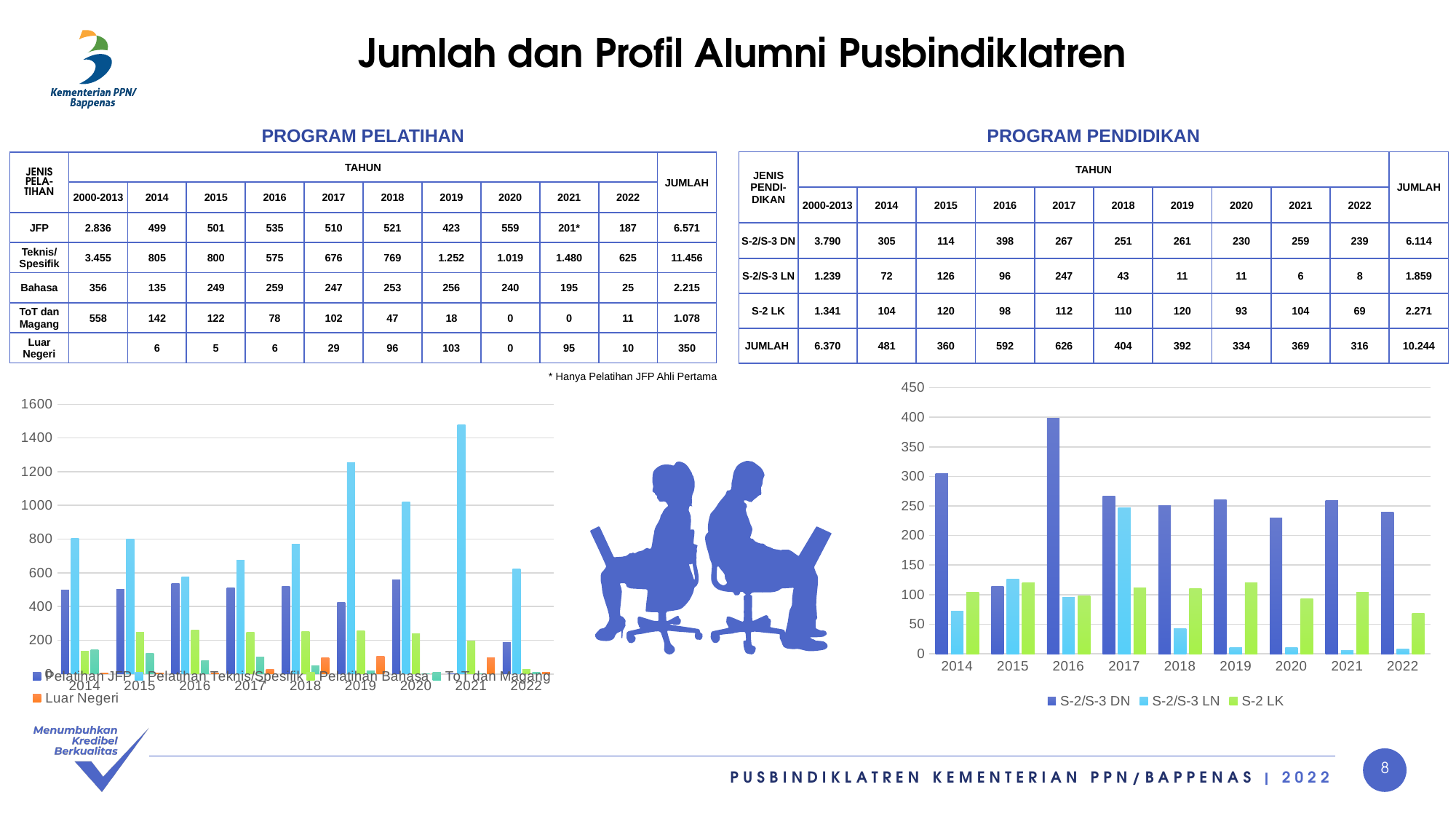

Jumlah dan Profil Alumni Pusbindiklatren
PROGRAM PELATIHAN
PROGRAM PENDIDIKAN
| JENIS PENDI-DIKAN | TAHUN |  |  |  |  |  |  |  |  |  | JUMLAH |
| --- | --- | --- | --- | --- | --- | --- | --- | --- | --- | --- | --- |
|  | 2000-2013 | 2014 | 2015 | 2016 | 2017 | 2018 | 2019 | 2020 | 2021 | 2022 |  |
| S-2/S-3 DN | 3.790 | 305 | 114 | 398 | 267 | 251 | 261 | 230 | 259 | 239 | 6.114 |
| S-2/S-3 LN | 1.239 | 72 | 126 | 96 | 247 | 43 | 11 | 11 | 6 | 8 | 1.859 |
| S-2 LK | 1.341 | 104 | 120 | 98 | 112 | 110 | 120 | 93 | 104 | 69 | 2.271 |
| JUMLAH | 6.370 | 481 | 360 | 592 | 626 | 404 | 392 | 334 | 369 | 316 | 10.244 |
| JENIS PELA-TIHAN | TAHUN |  |  |  |  |  |  |  |  |  | JUMLAH |
| --- | --- | --- | --- | --- | --- | --- | --- | --- | --- | --- | --- |
|  | 2000-2013 | 2014 | 2015 | 2016 | 2017 | 2018 | 2019 | 2020 | 2021 | 2022 |  |
| JFP | 2.836 | 499 | 501 | 535 | 510 | 521 | 423 | 559 | 201\* | 187 | 6.571 |
| Teknis/ Spesifik | 3.455 | 805 | 800 | 575 | 676 | 769 | 1.252 | 1.019 | 1.480 | 625 | 11.456 |
| Bahasa | 356 | 135 | 249 | 259 | 247 | 253 | 256 | 240 | 195 | 25 | 2.215 |
| ToT dan Magang | 558 | 142 | 122 | 78 | 102 | 47 | 18 | 0 | 0 | 11 | 1.078 |
| Luar Negeri |  | 6 | 5 | 6 | 29 | 96 | 103 | 0 | 95 | 10 | 350 |
* Hanya Pelatihan JFP Ahli Pertama

### Chart

| Category | S-2/S-3 DN | S-2/S-3 LN | S-2 LK |
|---|---|---|---|
| 2014 | 305.0 | 72.0 | 104.0 |
| 2015 | 114.0 | 126.0 | 120.0 |
| 2016 | 398.0 | 96.0 | 98.0 |
| 2017 | 267.0 | 247.0 | 112.0 |
| 2018 | 251.0 | 43.0 | 110.0 |
| 2019 | 261.0 | 11.0 | 120.0 |
| 2020 | 230.0 | 11.0 | 93.0 |
| 2021 | 259.0 | 6.0 | 104.0 |
| 2022 | 239.0 | 8.0 | 69.0 |

### Chart

| Category | Pelatihan JFP | Pelatihan Teknis/Spesifik | Pelatihan Bahasa | ToT dan Magang | Luar Negeri |
|---|---|---|---|---|---|
| 2014 | 499.0 | 805.0 | 135.0 | 142.0 | 6.0 |
| 2015 | 501.0 | 800.0 | 249.0 | 122.0 | 5.0 |
| 2016 | 535.0 | 575.0 | 259.0 | 78.0 | 6.0 |
| 2017 | 510.0 | 676.0 | 247.0 | 102.0 | 29.0 |
| 2018 | 521.0 | 769.0 | 253.0 | 47.0 | 96.0 |
| 2019 | 423.0 | 1252.0 | 256.0 | 18.0 | 103.0 |
| 2020 | 559.0 | 1019.0 | 240.0 | 0.0 | 0.0 |
| 2021 | 0.0 | 1480.0 | 195.0 | 0.0 | 95.0 |
| 2022 | 187.0 | 625.0 | 25.0 | 11.0 | 10.0 |

8